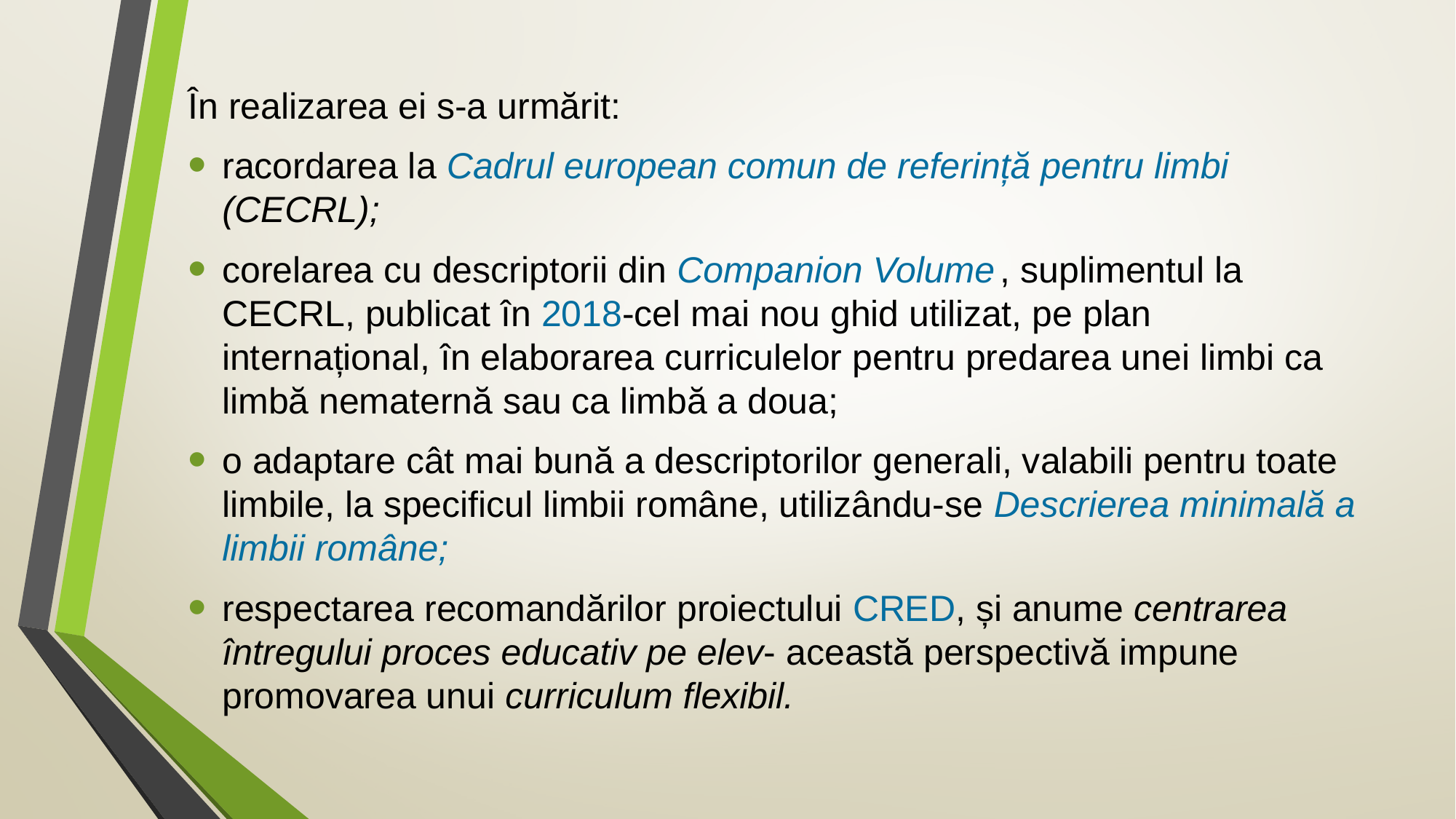

În realizarea ei s-a urmărit:
racordarea la Cadrul european comun de referință pentru limbi (CECRL);
corelarea cu descriptorii din Companion Volume , suplimentul la CECRL, publicat în 2018-cel mai nou ghid utilizat, pe plan internațional, în elaborarea curriculelor pentru predarea unei limbi ca limbă nematernă sau ca limbă a doua;
o adaptare cât mai bună a descriptorilor generali, valabili pentru toate limbile, la specificul limbii române, utilizându-se Descrierea minimală a limbii române;
respectarea recomandărilor proiectului CRED, și anume centrarea întregului proces educativ pe elev- această perspectivă impune promovarea unui curriculum flexibil.